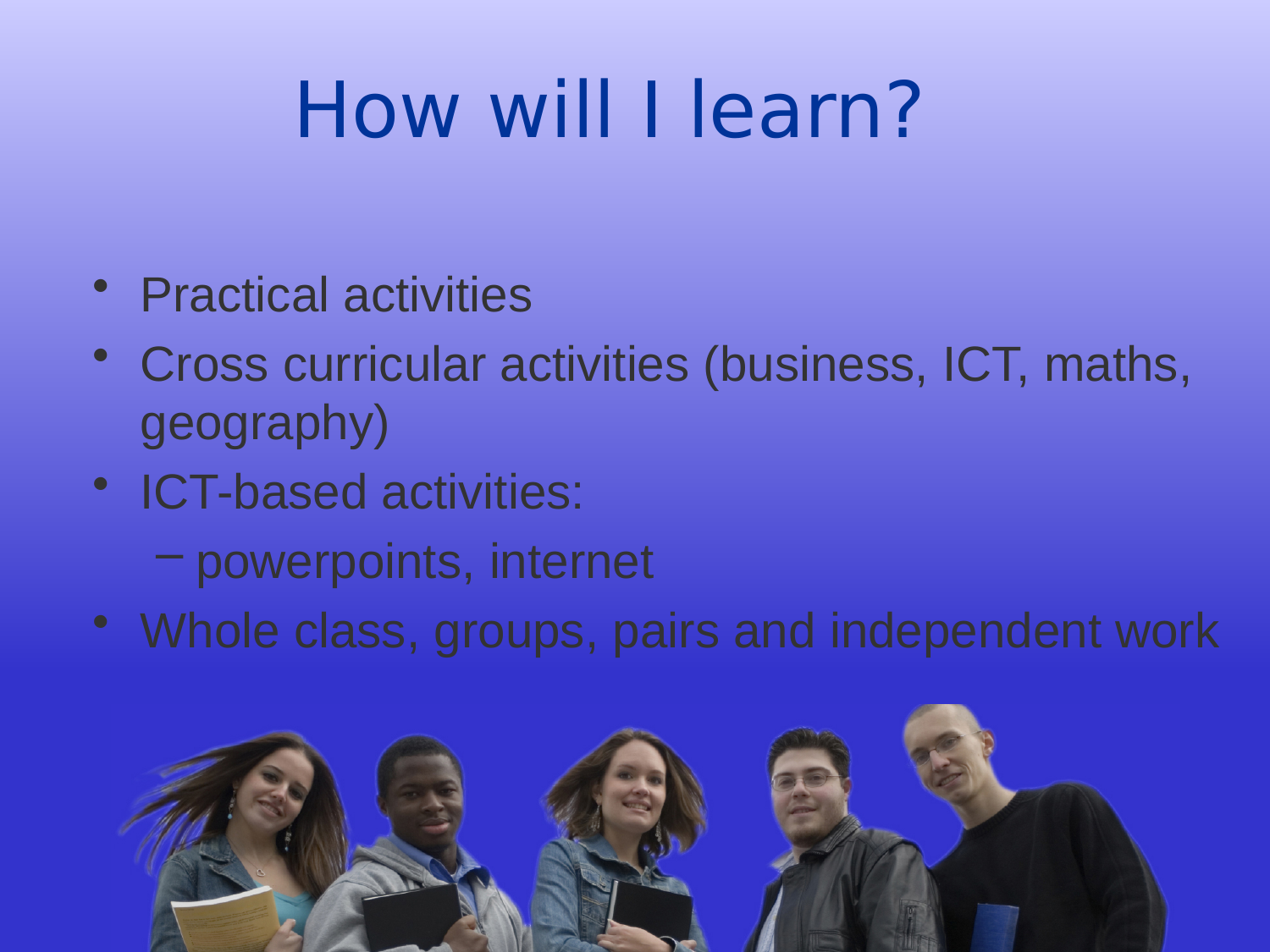

# How will I learn?
Practical activities
Cross curricular activities (business, ICT, maths, geography)
ICT-based activities:
powerpoints, internet
Whole class, groups, pairs and independent work